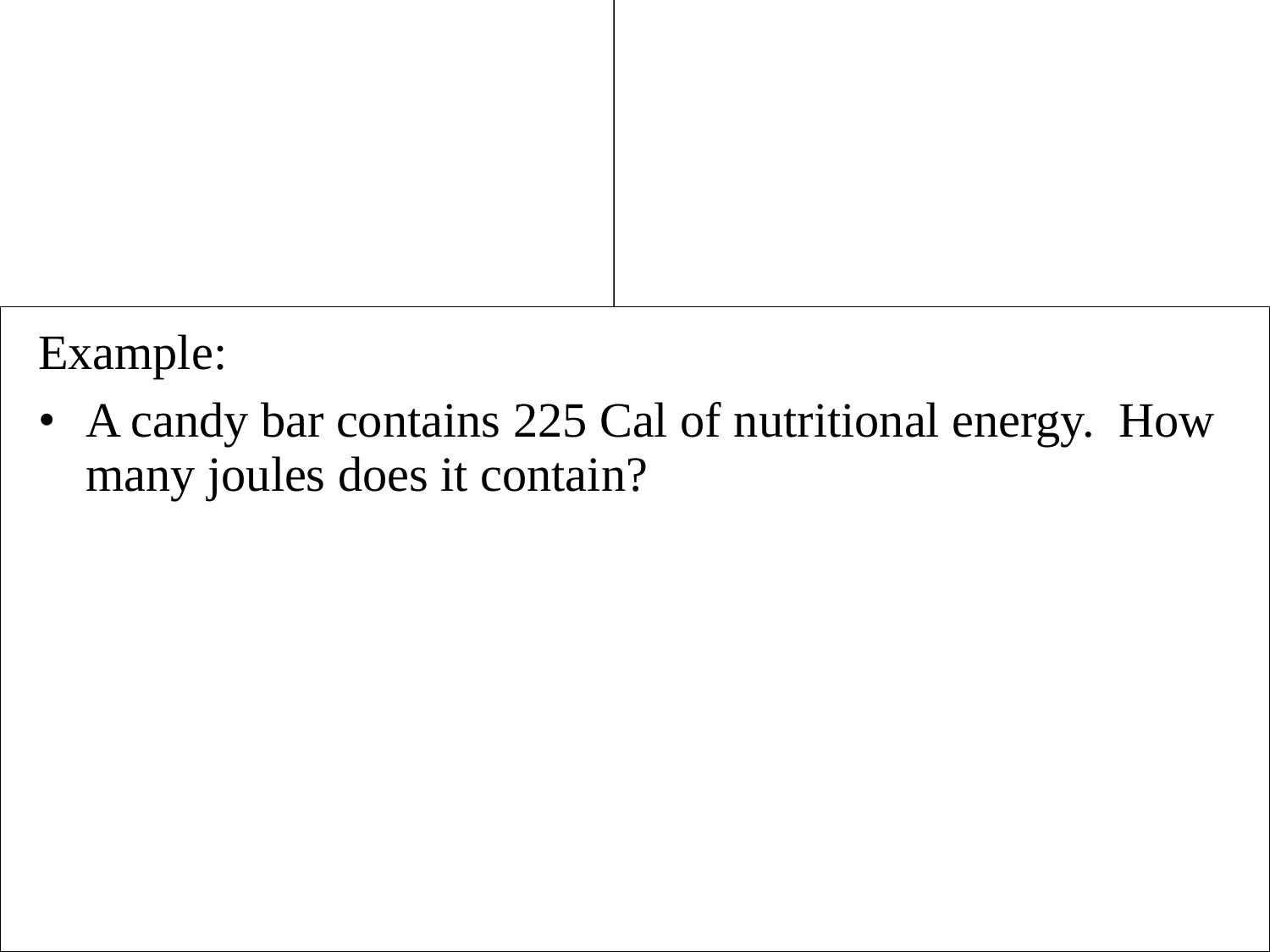

Example:
A candy bar contains 225 Cal of nutritional energy.  How many joules does it contain?